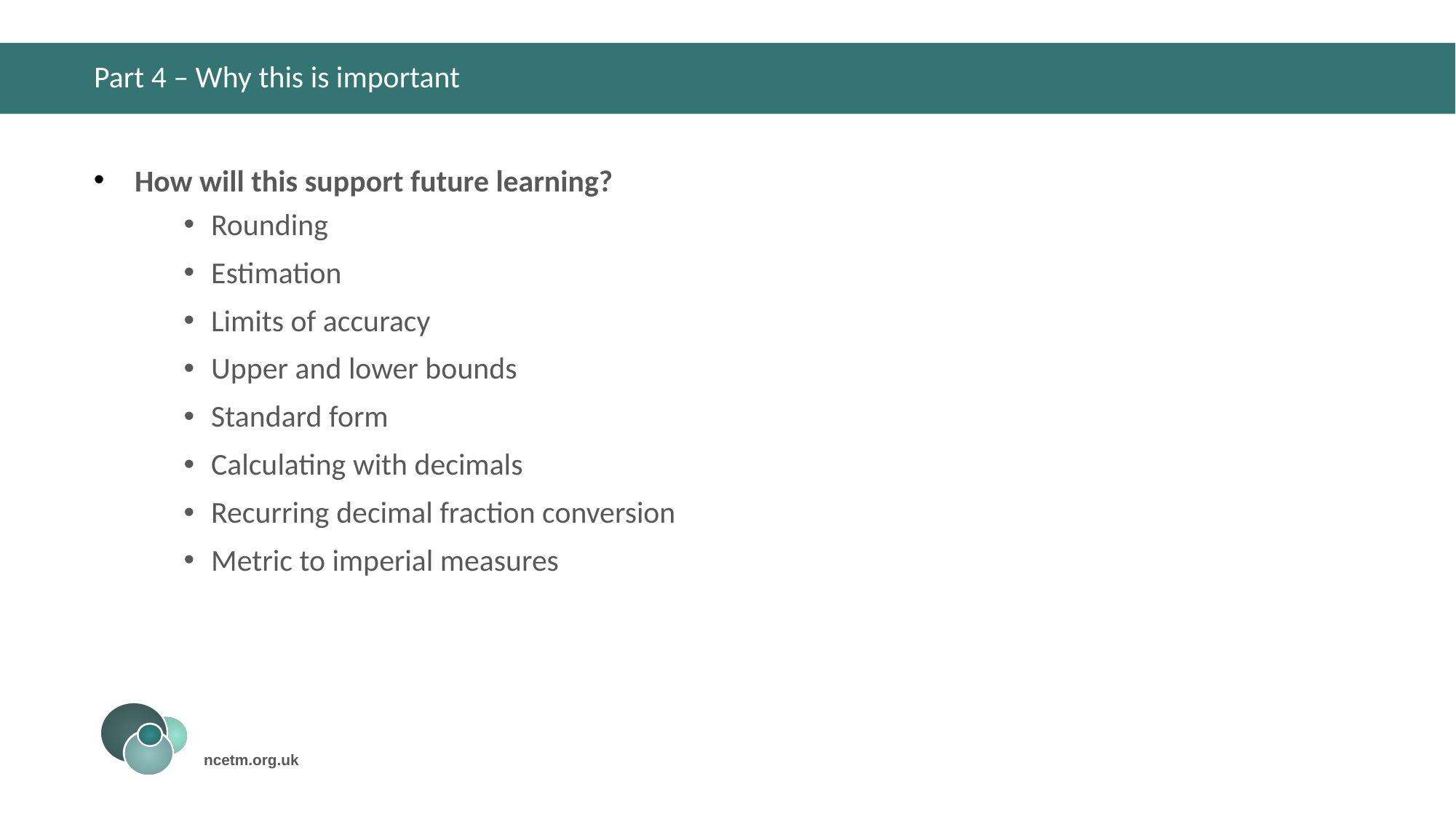

# Part 4 – Why this is important
How will this support future learning?
Rounding
Estimation
Limits of accuracy
Upper and lower bounds
Standard form
Calculating with decimals
Recurring decimal fraction conversion
Metric to imperial measures